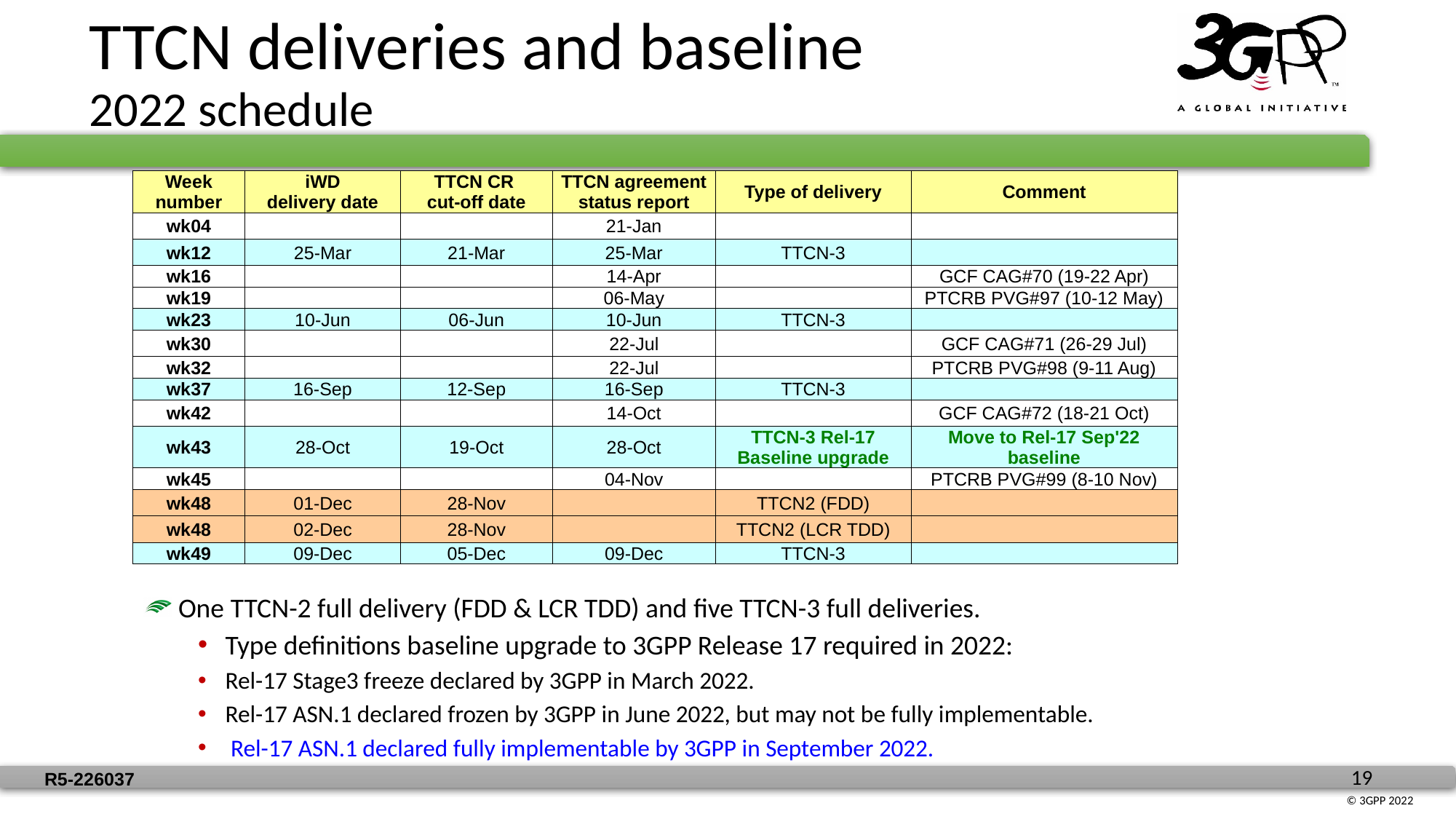

# TTCN deliveries and baseline 2022 schedule
| Week number | iWD delivery date | TTCN CR cut-off date | TTCN agreement status report | Type of delivery | Comment |
| --- | --- | --- | --- | --- | --- |
| wk04 |  |  | 21-Jan |  |  |
| wk12 | 25-Mar | 21-Mar | 25-Mar | TTCN-3 |  |
| wk16 |  |  | 14-Apr |  | GCF CAG#70 (19-22 Apr) |
| wk19 |  |  | 06-May |  | PTCRB PVG#97 (10-12 May) |
| wk23 | 10-Jun | 06-Jun | 10-Jun | TTCN-3 |  |
| wk30 |  |  | 22-Jul |  | GCF CAG#71 (26-29 Jul) |
| wk32 |  |  | 22-Jul |  | PTCRB PVG#98 (9-11 Aug) |
| wk37 | 16-Sep | 12-Sep | 16-Sep | TTCN-3 |  |
| wk42 |  |  | 14-Oct |  | GCF CAG#72 (18-21 Oct) |
| wk43 | 28-Oct | 19-Oct | 28-Oct | TTCN-3 Rel-17 Baseline upgrade | Move to Rel-17 Sep'22 baseline |
| wk45 |  |  | 04-Nov |  | PTCRB PVG#99 (8-10 Nov) |
| wk48 | 01-Dec | 28-Nov |  | TTCN2 (FDD) |  |
| wk48 | 02-Dec | 28-Nov |  | TTCN2 (LCR TDD) |  |
| wk49 | 09-Dec | 05-Dec | 09-Dec | TTCN-3 |  |
 One TTCN-2 full delivery (FDD & LCR TDD) and five TTCN-3 full deliveries.
Type definitions baseline upgrade to 3GPP Release 17 required in 2022:
Rel-17 Stage3 freeze declared by 3GPP in March 2022.
Rel-17 ASN.1 declared frozen by 3GPP in June 2022, but may not be fully implementable.
 Rel-17 ASN.1 declared fully implementable by 3GPP in September 2022.